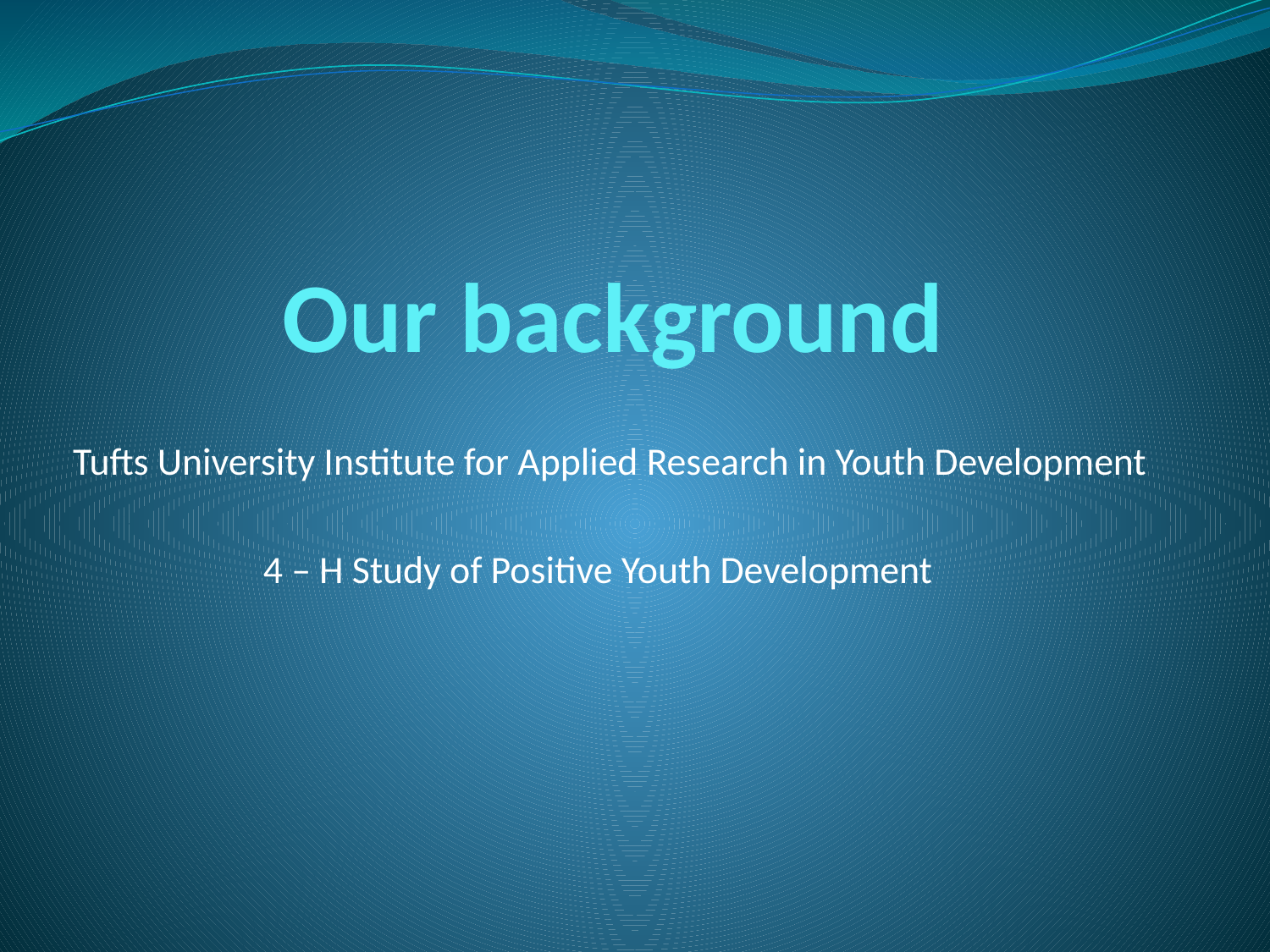

# Our background

Tufts University Institute for Applied Research in Youth Development

4 – H Study of Positive Youth Development